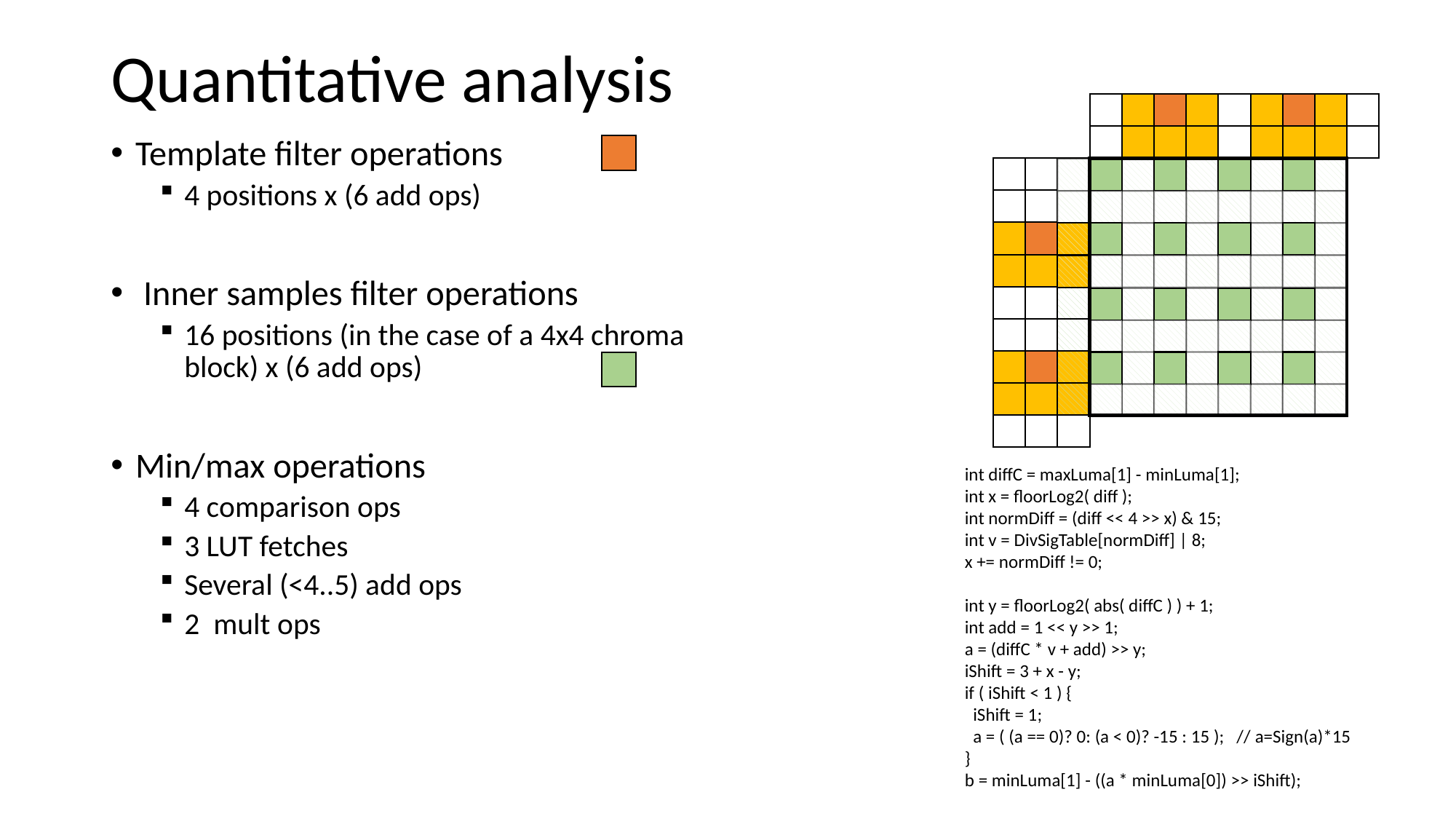

# Quantitative analysis

Template filter operations
4 positions x (6 add ops)

 Inner samples filter operations
16 positions (in the case of a 4x4 chroma block) x (6 add ops)

Min/max operations
4 comparison ops
3 LUT fetches
Several (<4..5) add ops
2  mult ops

      int diffC = maxLuma[1] - minLuma[1];
      int x = floorLog2( diff );
      int normDiff = (diff << 4 >> x) & 15;
      int v = DivSigTable[normDiff] | 8;
      x += normDiff != 0;

      int y = floorLog2( abs( diffC ) ) + 1;
      int add = 1 << y >> 1;
      a = (diffC * v + add) >> y;
      iShift = 3 + x - y;
      if ( iShift < 1 ) {
        iShift = 1;
        a = ( (a == 0)? 0: (a < 0)? -15 : 15 );   // a=Sign(a)*15
      }
      b = minLuma[1] - ((a * minLuma[0]) >> iShift);